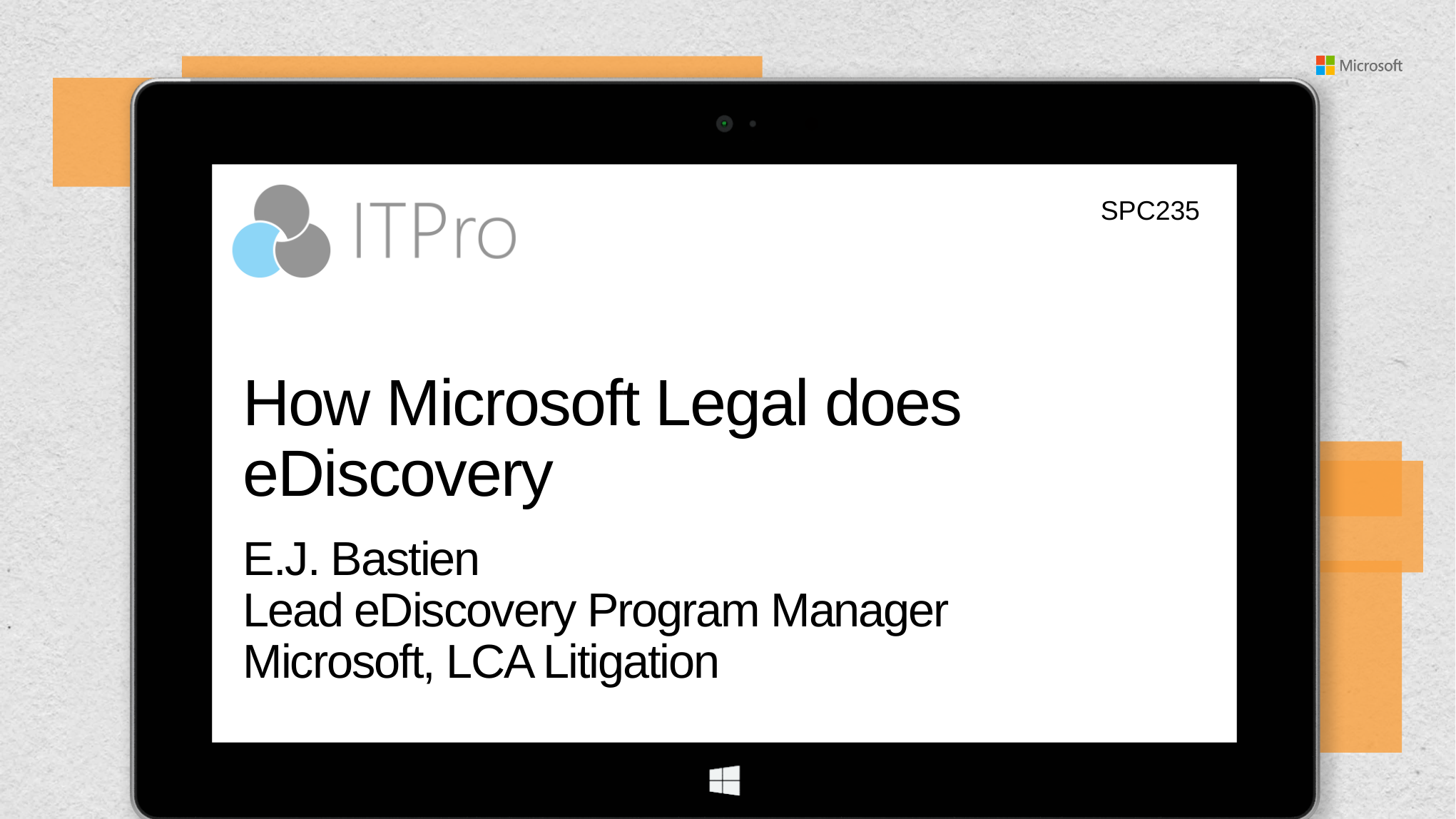

SPC235
# How Microsoft Legal does eDiscovery
E.J. Bastien
Lead eDiscovery Program Manager
Microsoft, LCA Litigation